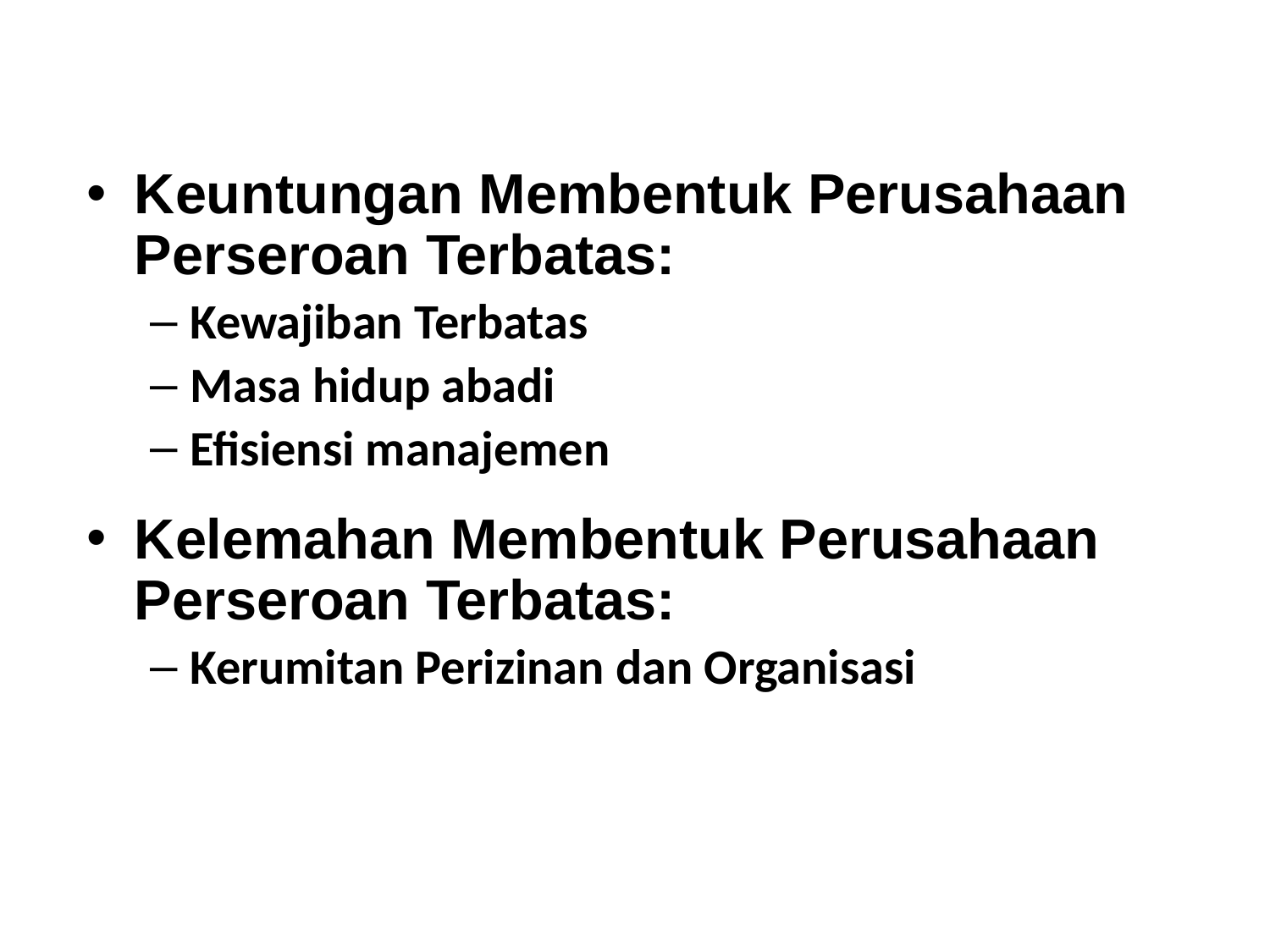

Keuntungan Membentuk Perusahaan Perseroan Terbatas:
Kewajiban Terbatas
Masa hidup abadi
Efisiensi manajemen

Kelemahan Membentuk Perusahaan Perseroan Terbatas:
Kerumitan Perizinan dan Organisasi